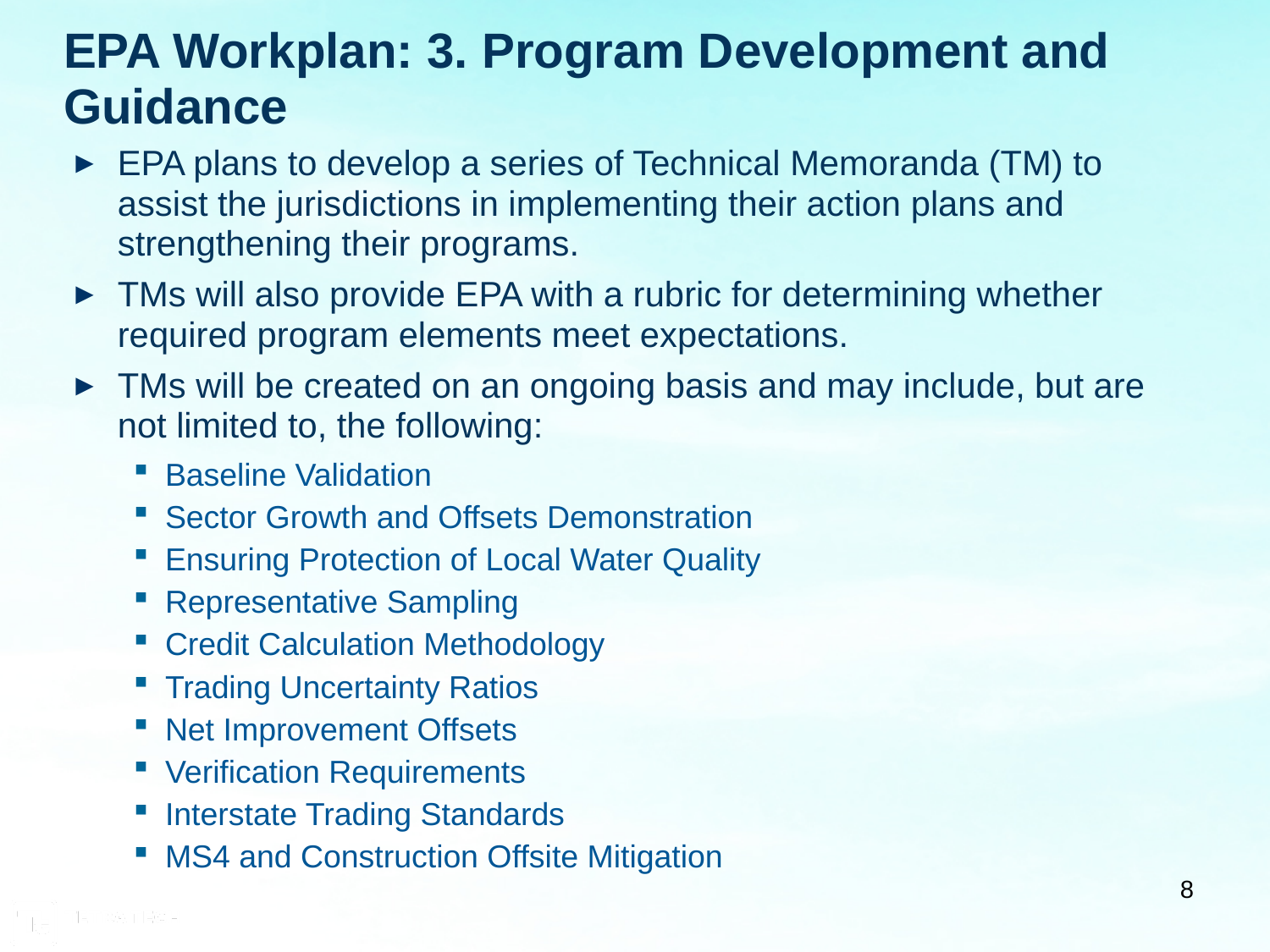

# EPA Workplan: 3. Program Development and Guidance
EPA plans to develop a series of Technical Memoranda (TM) to assist the jurisdictions in implementing their action plans and strengthening their programs.
TMs will also provide EPA with a rubric for determining whether required program elements meet expectations.
TMs will be created on an ongoing basis and may include, but are not limited to, the following:
Baseline Validation
Sector Growth and Offsets Demonstration
Ensuring Protection of Local Water Quality
Representative Sampling
Credit Calculation Methodology
Trading Uncertainty Ratios
Net Improvement Offsets
Verification Requirements
Interstate Trading Standards
MS4 and Construction Offsite Mitigation

8